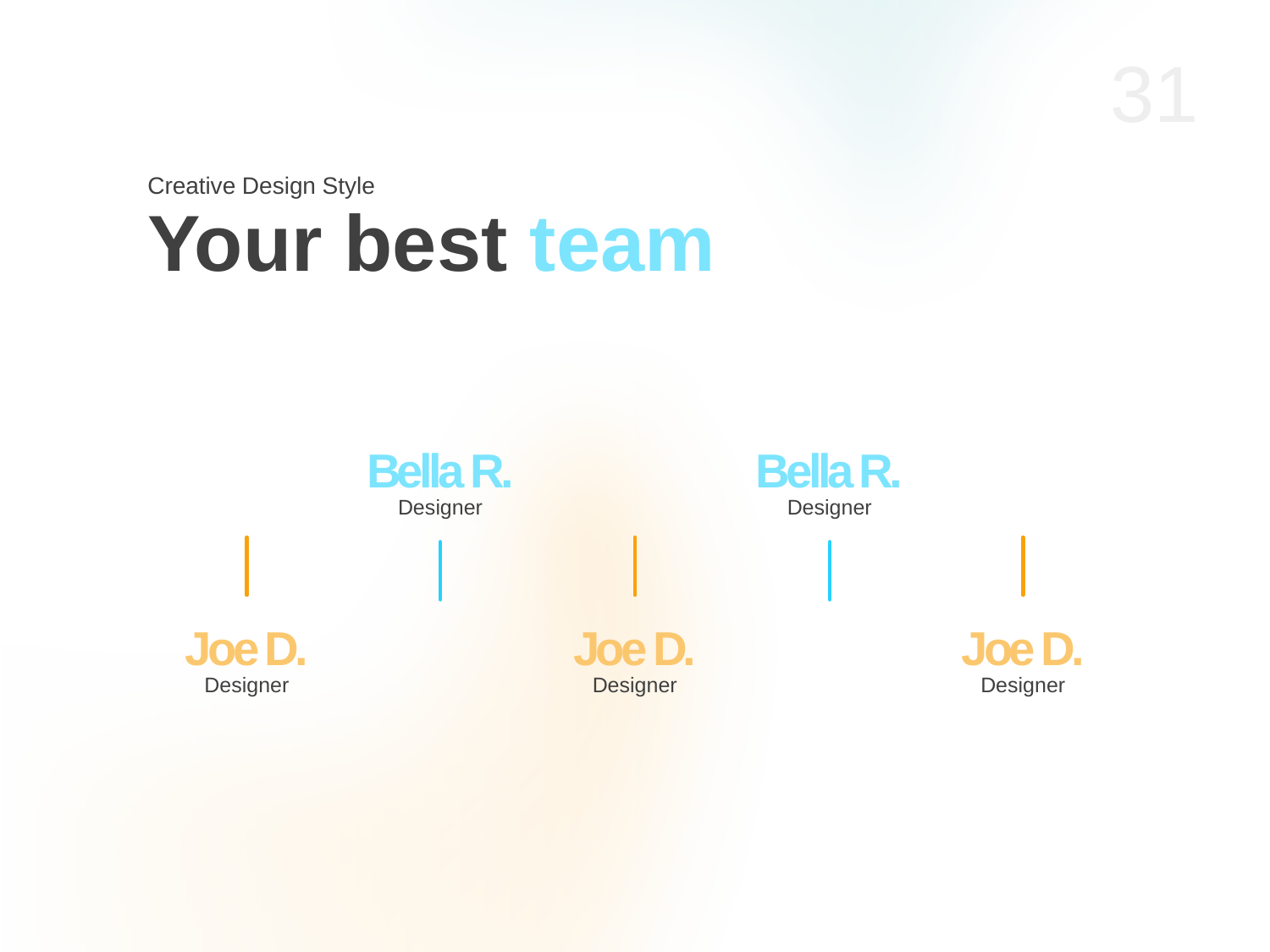

Creative Design Style
Your best team

Bella R.
Designer
Bella R.
Designer
Joe D.
Designer
Joe D.
Designer
Joe D.
Designer